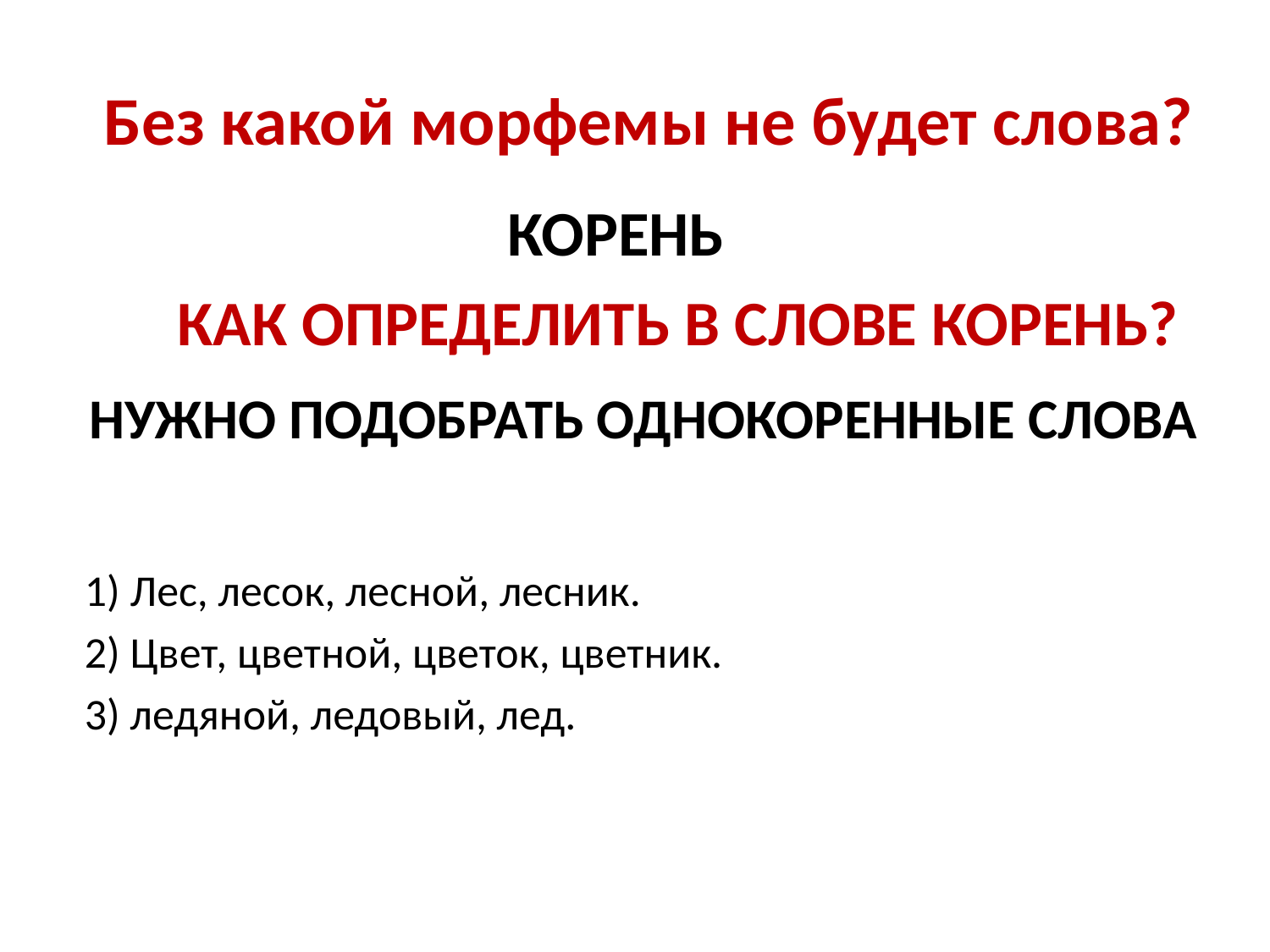

# Без какой морфемы не будет слова?
КОРЕНЬ
КАК ОПРЕДЕЛИТЬ В СЛОВЕ КОРЕНЬ?
НУЖНО ПОДОБРАТЬ ОДНОКОРЕННЫЕ СЛОВА
1) Лес, лесок, лесной, лесник.
2) Цвет, цветной, цветок, цветник.
3) ледяной, ледовый, лед.